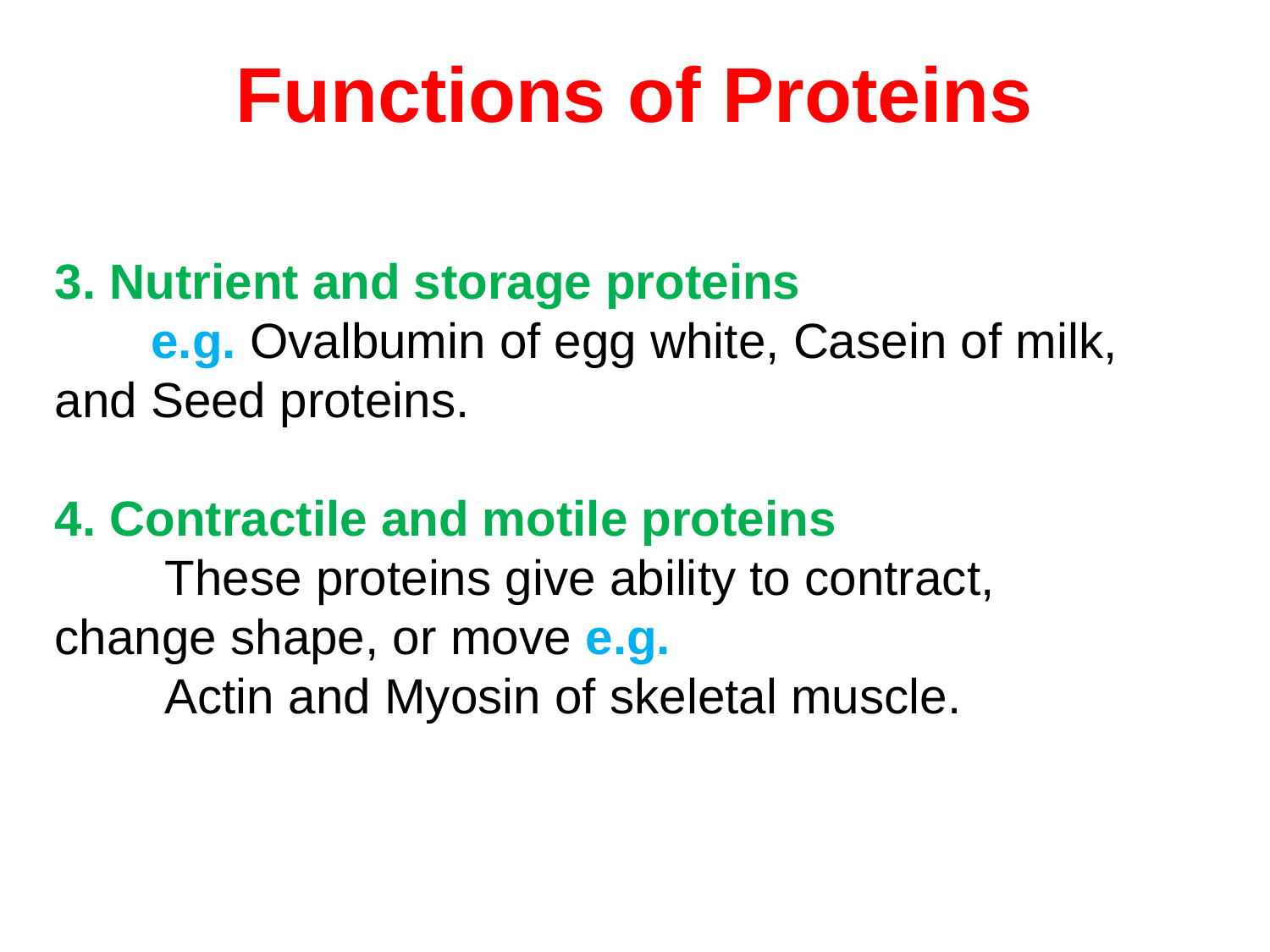

Functions of Proteins
3. Nutrient and storage proteins
       e.g. Ovalbumin of egg white, Casein of milk, and Seed proteins.

4. Contractile and motile proteins
        These proteins give ability to contract, change shape, or move e.g.
        Actin and Myosin of skeletal muscle.